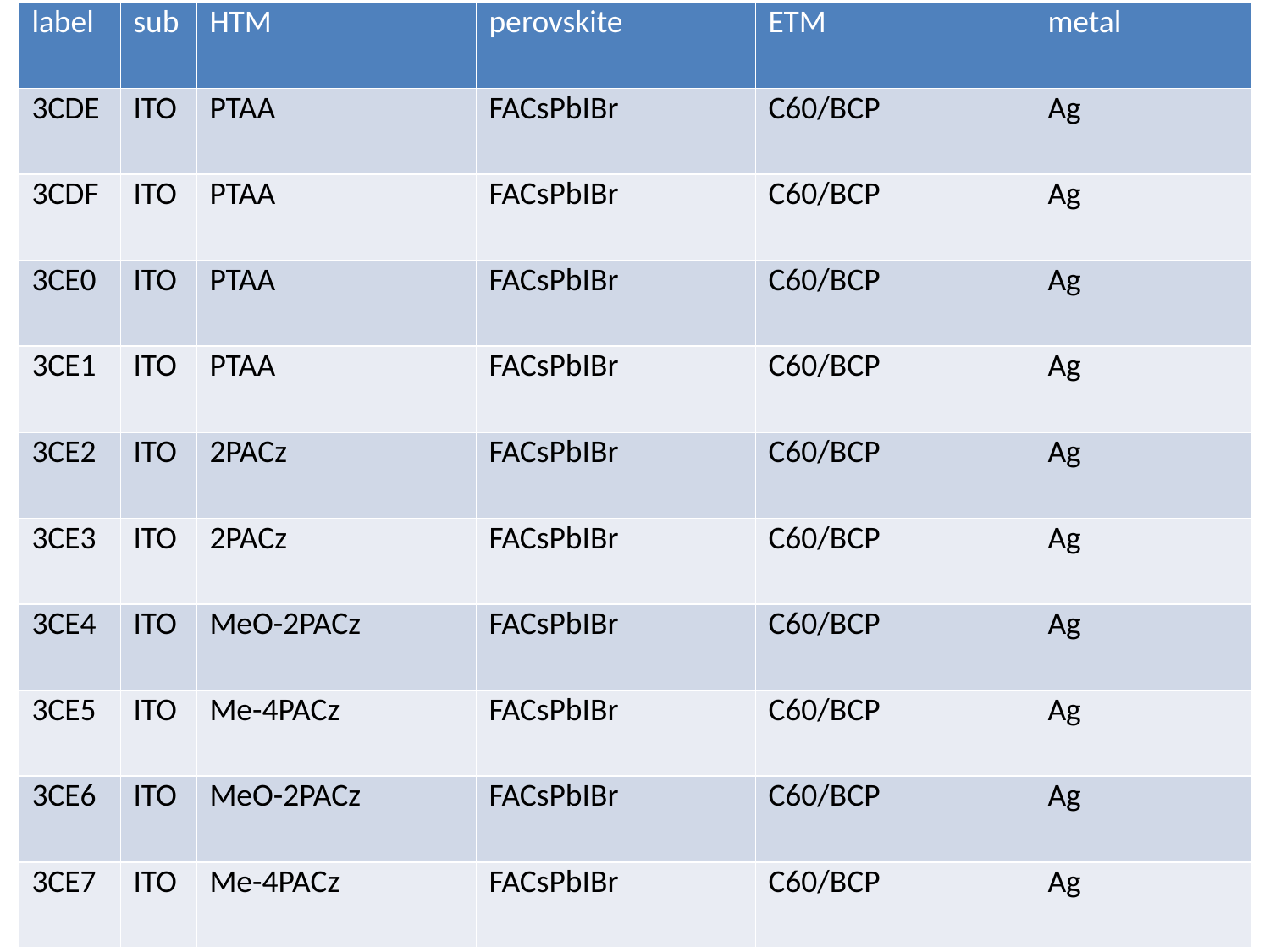

| label | sub | HTM | perovskite | ETM | metal |
| --- | --- | --- | --- | --- | --- |
| 3CDE | ITO | PTAA | FACsPbIBr | C60/BCP | Ag |
| 3CDF | ITO | PTAA | FACsPbIBr | C60/BCP | Ag |
| 3CE0 | ITO | PTAA | FACsPbIBr | C60/BCP | Ag |
| 3CE1 | ITO | PTAA | FACsPbIBr | C60/BCP | Ag |
| 3CE2 | ITO | 2PACz | FACsPbIBr | C60/BCP | Ag |
| 3CE3 | ITO | 2PACz | FACsPbIBr | C60/BCP | Ag |
| 3CE4 | ITO | MeO-2PACz | FACsPbIBr | C60/BCP | Ag |
| 3CE5 | ITO | Me-4PACz | FACsPbIBr | C60/BCP | Ag |
| 3CE6 | ITO | MeO-2PACz | FACsPbIBr | C60/BCP | Ag |
| 3CE7 | ITO | Me-4PACz | FACsPbIBr | C60/BCP | Ag |